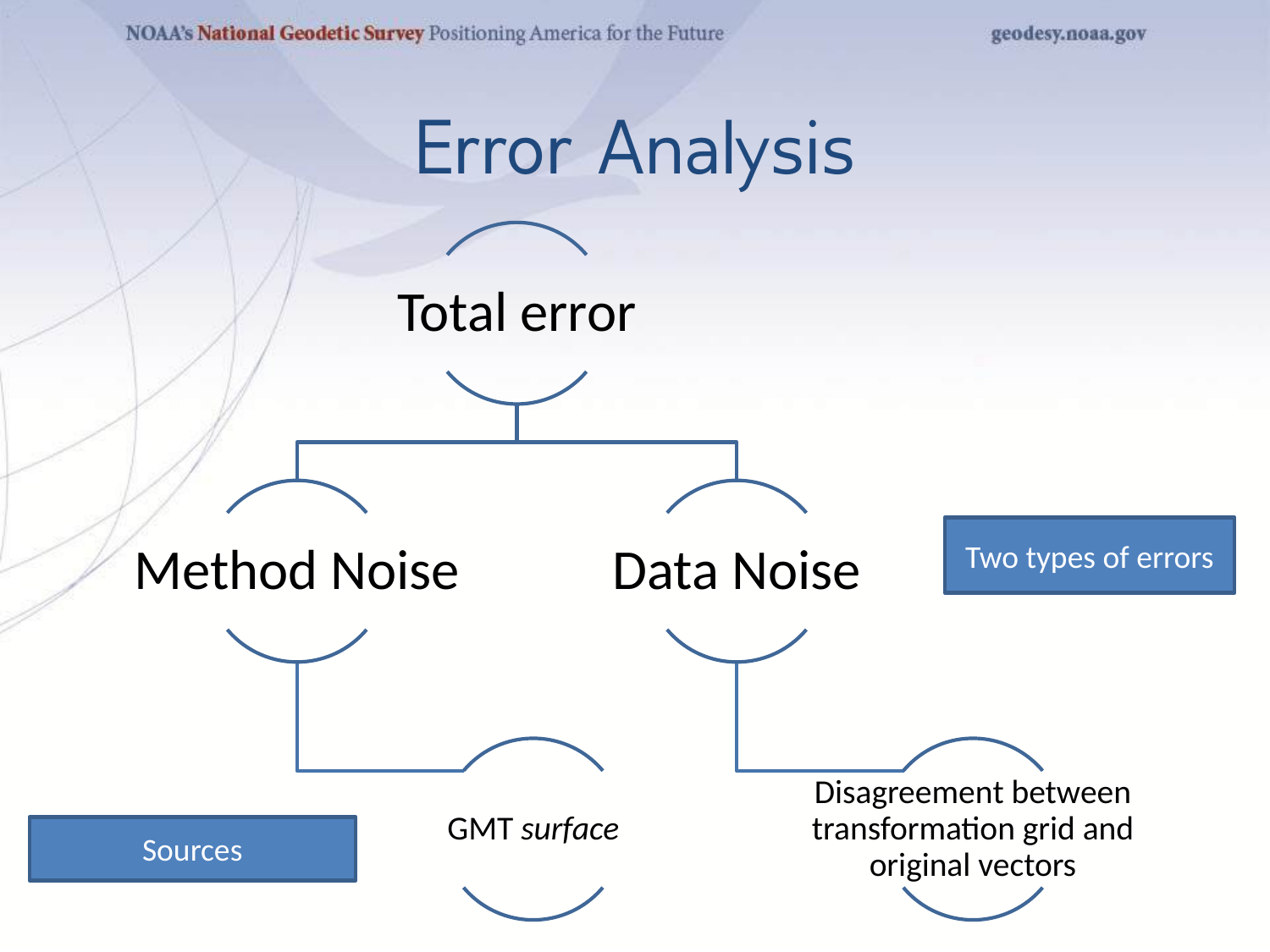

# Error Analysis
Total error
Method Noise
GMT surface
Data Noise
Disagreement between transformation grid and original vectors
Two types of errors
Sources